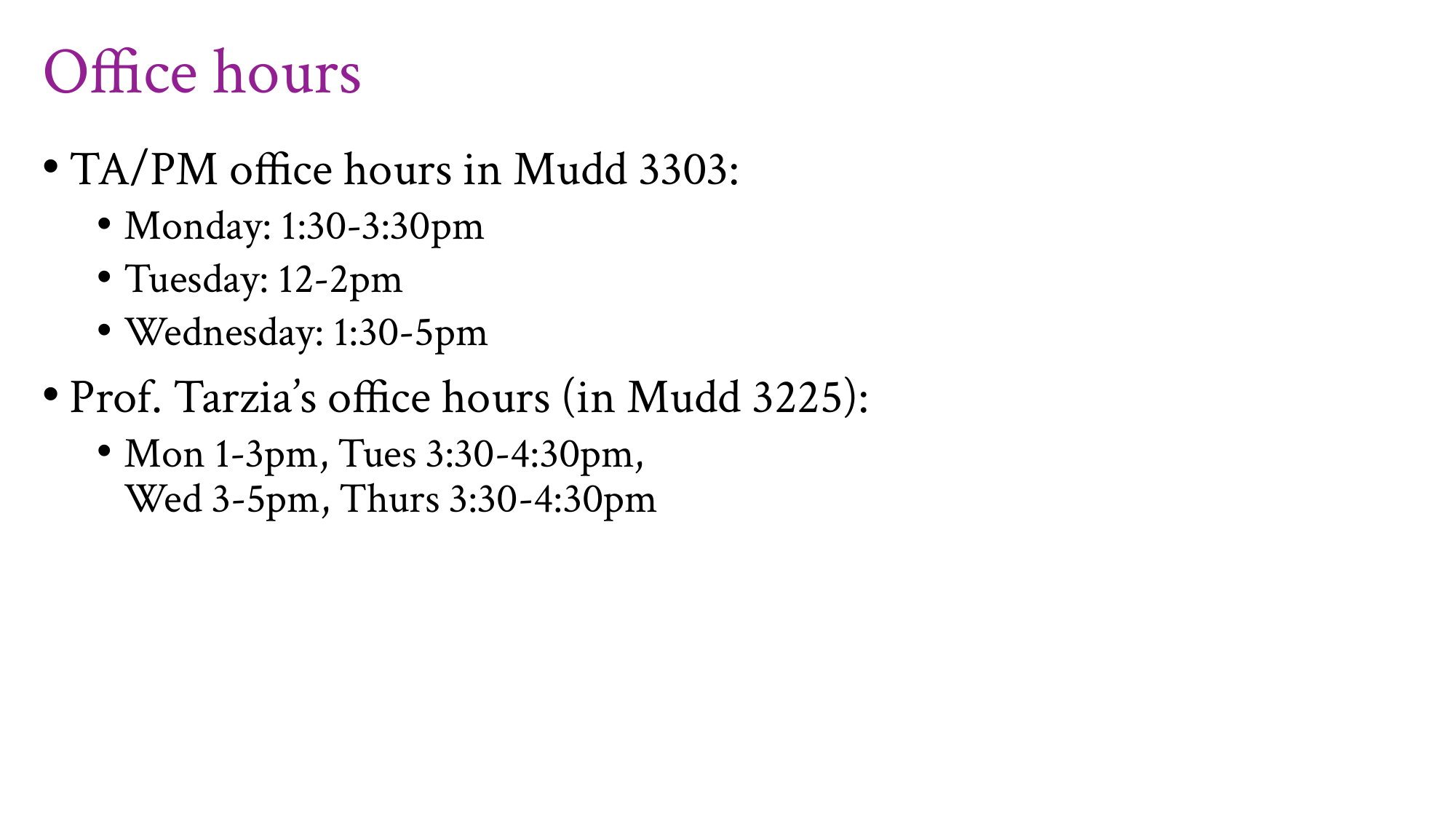

# Office hours
TA/PM office hours in Mudd 3303:
Monday: 1:30-3:30pm
Tuesday: 12-2pm
Wednesday: 1:30-5pm
Prof. Tarzia’s office hours (in Mudd 3225):
Mon 1-3pm, Tues 3:30-4:30pm,
Wed 3-5pm, Thurs 3:30-4:30pm